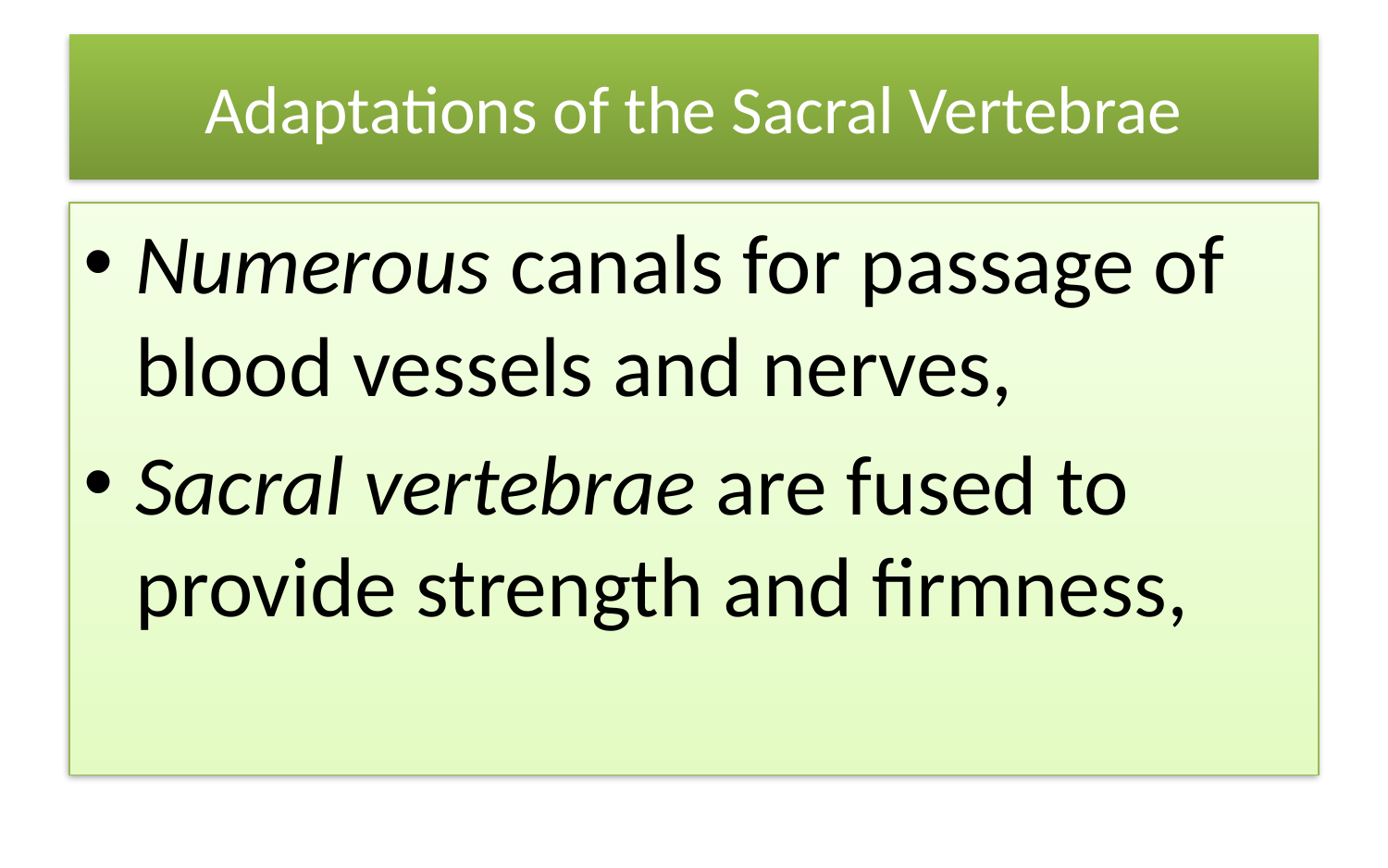

# Adaptations of the Sacral Vertebrae
Numerous canals for passage of blood vessels and nerves,
Sacral vertebrae are fused to provide strength and firmness,